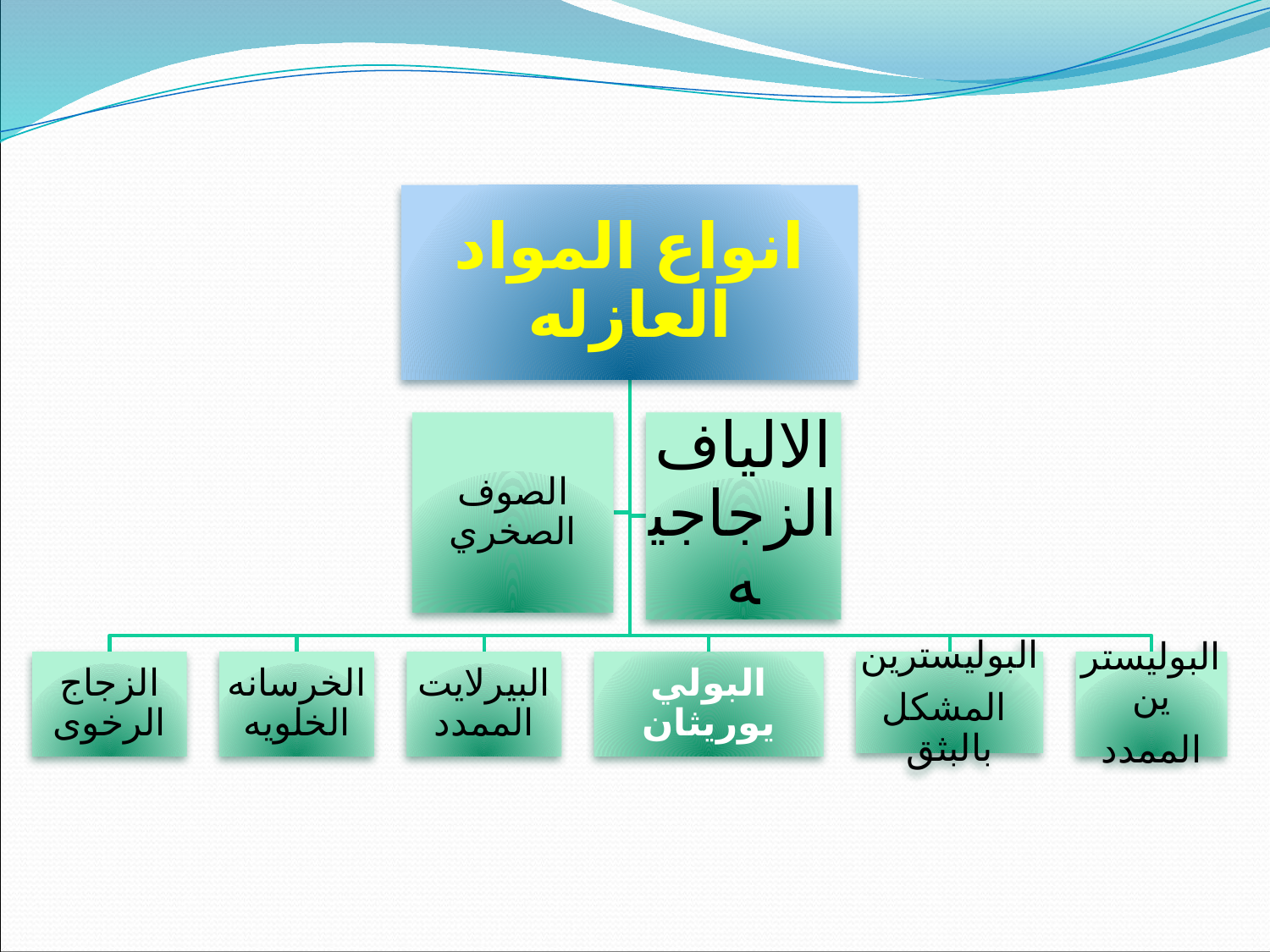

انواع المواد العازله
الزجاج الرخوى
الخرسانه الخلويه
البيرلايت الممدد
البولي يوريثان
البوليسترين
 المشكل بالبثق
البوليسترين
الممدد
الصوف الصخري
الالياف الزجاجيه